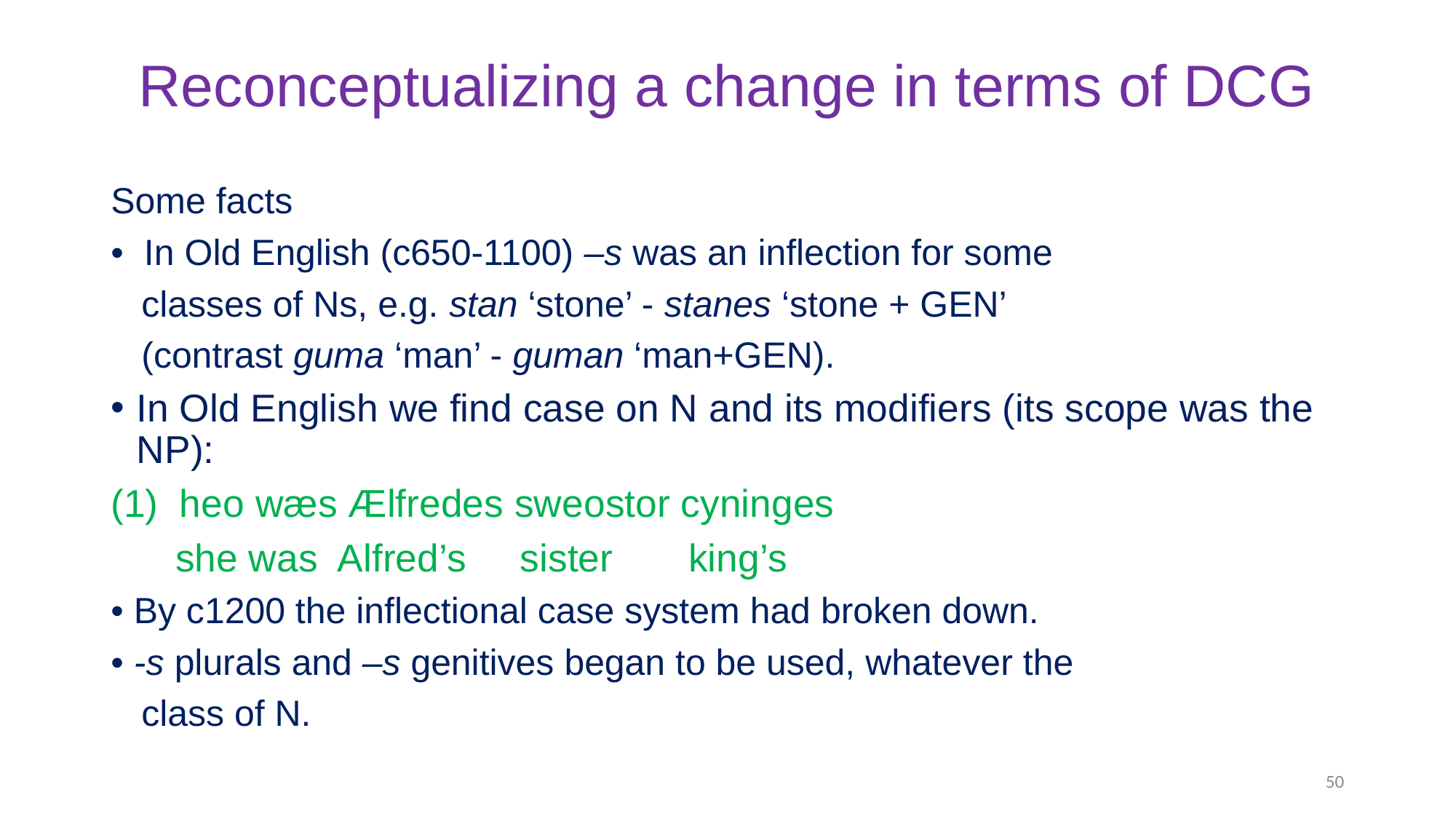

# Reconceptualizing a change in terms of DCG
Some facts
•  In Old English (c650-1100) –s was an inflection for some
   classes of Ns, e.g. stan ‘stone’ - stanes ‘stone + GEN’
   (contrast guma ‘man’ - guman ‘man+GEN).
In Old English we find case on N and its modifiers (its scope was the NP):
(1)  heo wæs Ælfredes sweostor cyninges
      she was  Alfred’s     sister	     king’s
• By c1200 the inflectional case system had broken down.
• -s plurals and –s genitives began to be used, whatever the
   class of N.

50